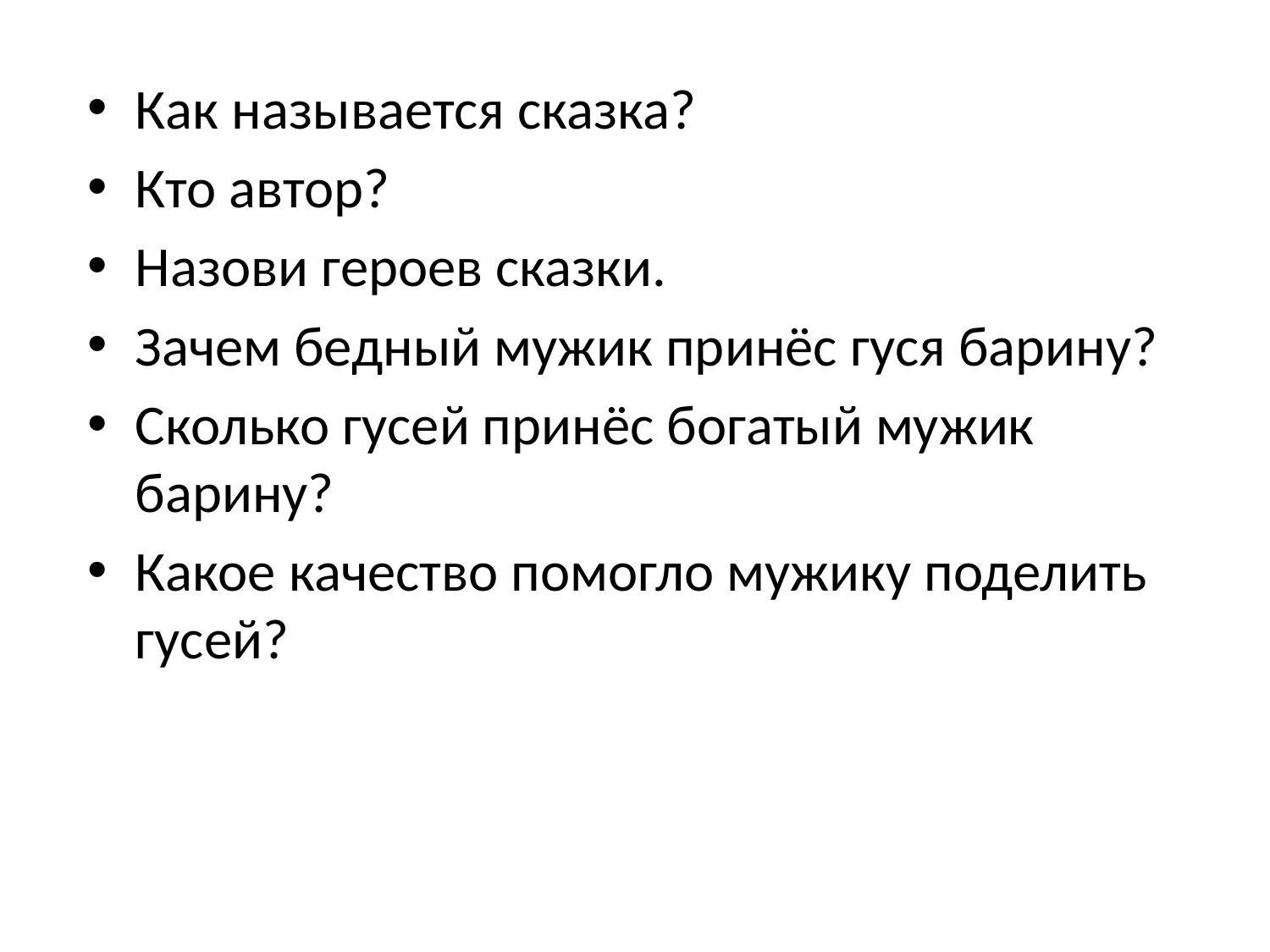

Как называется сказка?
Кто автор?
Назови героев сказки.
Зачем бедный мужик принёс гуся барину?
Сколько гусей принёс богатый мужик барину?
Какое качество помогло мужику поделить гусей?
?